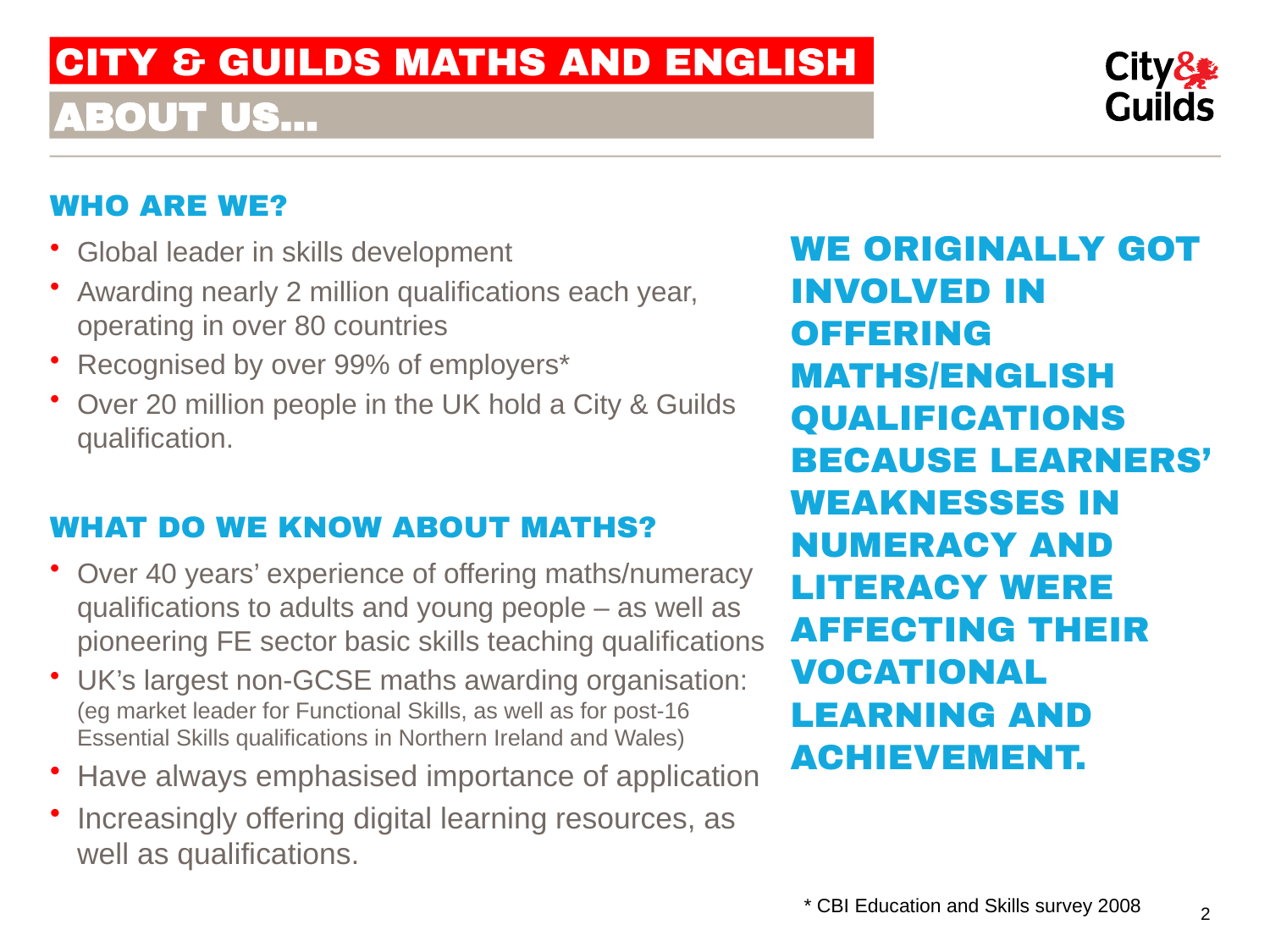

CITY & GUILDS MATHS AND ENGLISH
#
ABOUT US…
WHO ARE WE?
Global leader in skills development
Awarding nearly 2 million qualifications each year, operating in over 80 countries
Recognised by over 99% of employers*
Over 20 million people in the UK hold a City & Guilds qualification.

WHAT DO WE KNOW ABOUT MATHS?
Over 40 years’ experience of offering maths/numeracy qualifications to adults and young people – as well as pioneering FE sector basic skills teaching qualifications
UK’s largest non-GCSE maths awarding organisation:
(eg market leader for Functional Skills, as well as for post-16 Essential Skills qualifications in Northern Ireland and Wales)
Have always emphasised importance of application
Increasingly offering digital learning resources, as well as qualifications.
We originally got involved in OFFERING MATHS/ENGLISH QUALIFICAtions because learners’ weaknesses in NUMeracy and LITeracy were affecting their vocational learning and achievement.
* CBI Education and Skills survey 2008